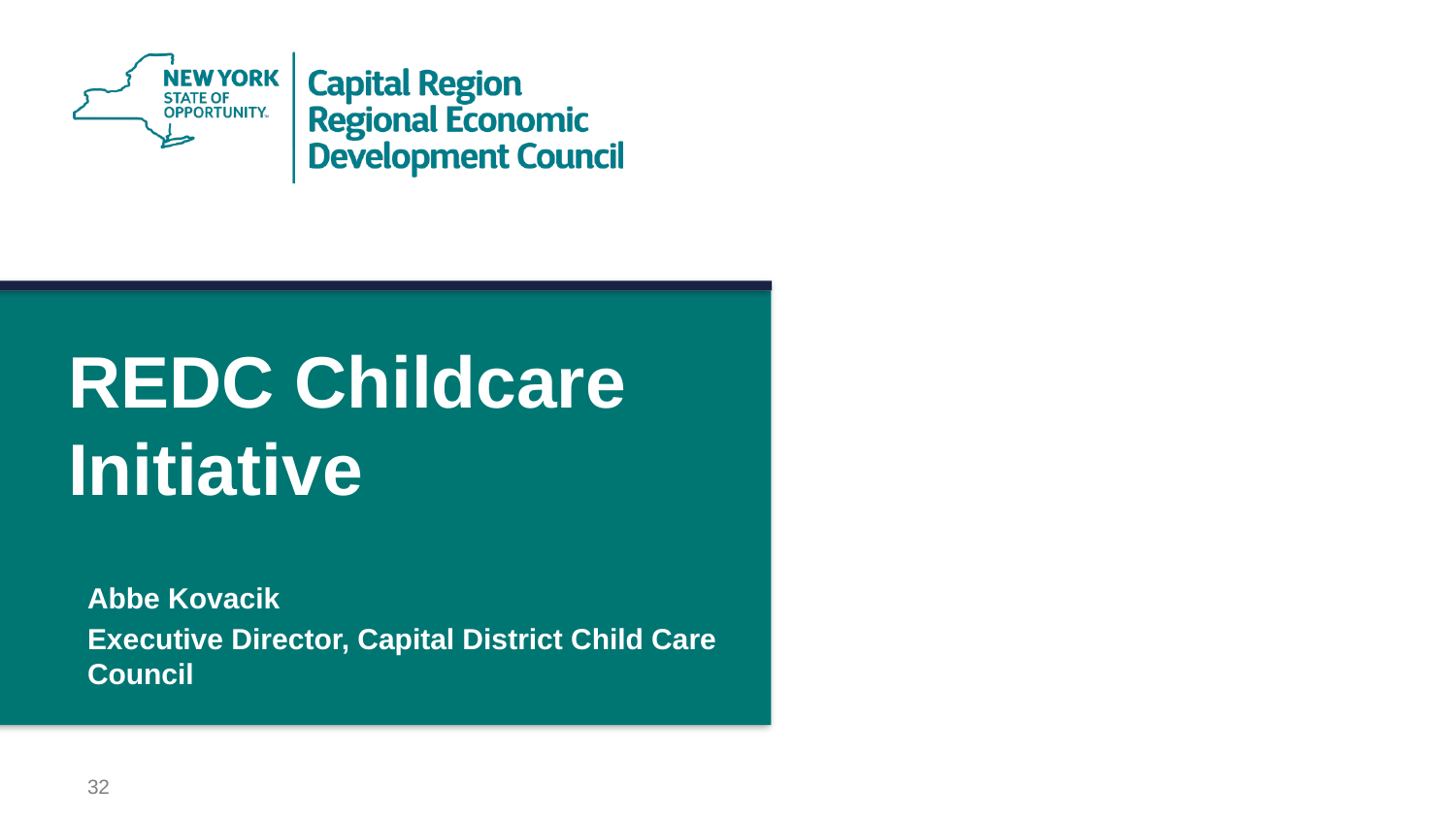

# REDC Childcare Initiative
Abbe Kovacik
Executive Director, Capital District Child Care Council